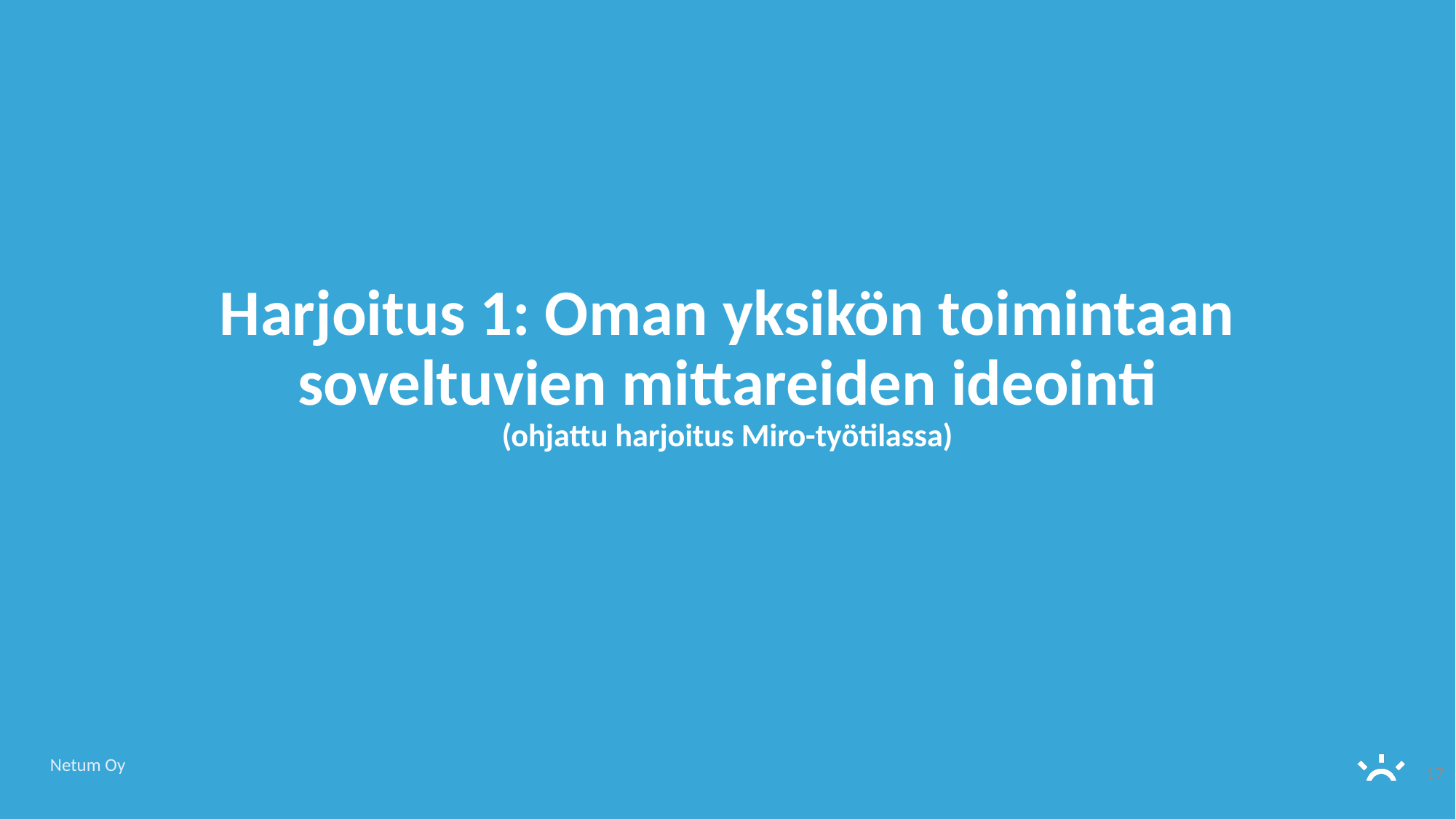

# Harjoitus 1: Oman yksikön toimintaan soveltuvien mittareiden ideointi (ohjattu harjoitus Miro-työtilassa)
17